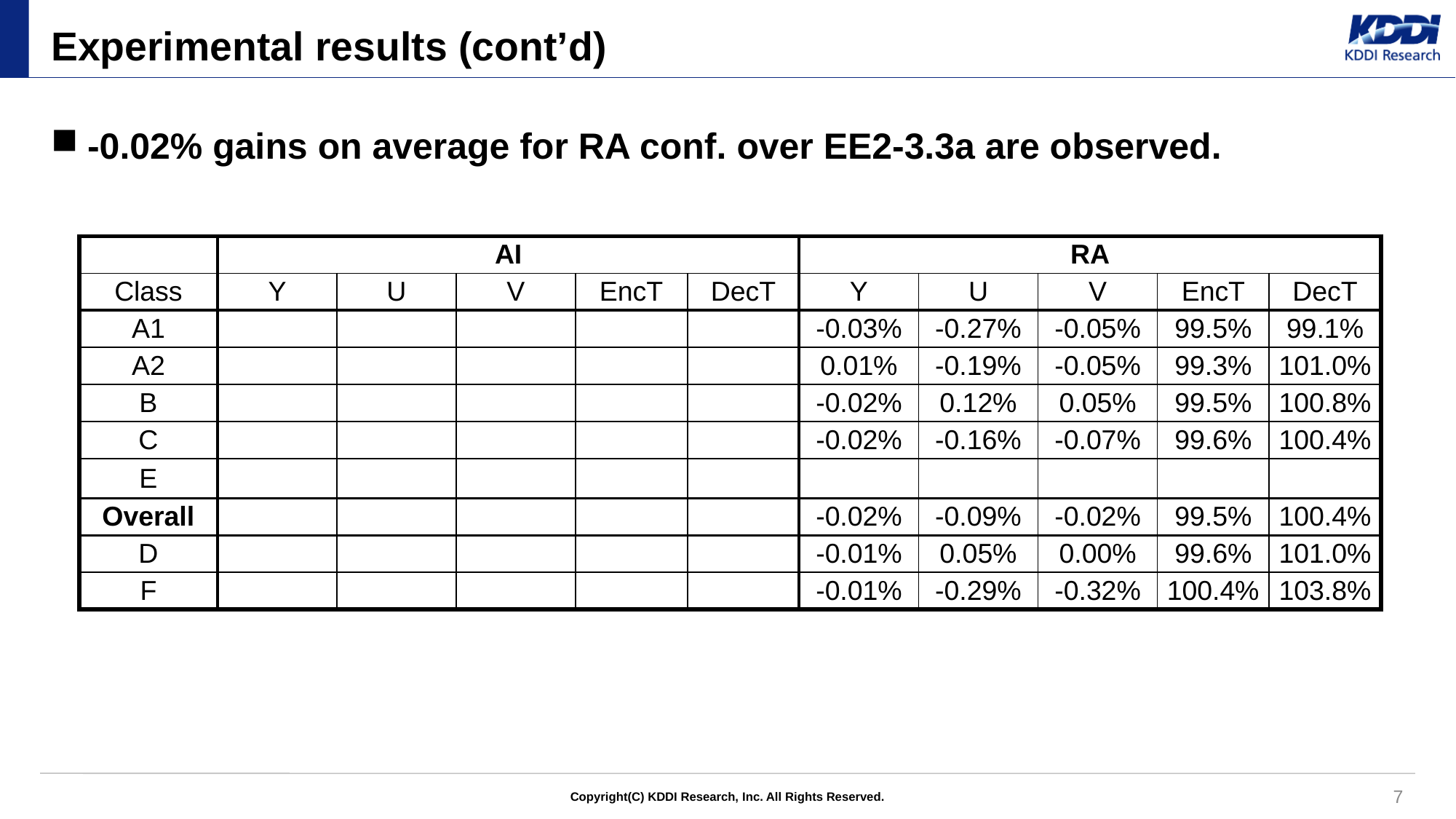

# Experimental results (cont’d)
-0.02% gains on average for RA conf. over EE2-3.3a are observed.

|  | AI |  | RA |  |  | RA |  | LB |  |  |
| --- | --- | --- | --- | --- | --- | --- | --- | --- | --- | --- |
| Class | Y | U | V | EncT | DecT | Y | U | V | EncT | DecT |
| A1 |  |  |  |  |  | -0.03% | -0.27% | -0.05% | 99.5% | 99.1% |
| A2 |  |  |  |  |  | 0.01% | -0.19% | -0.05% | 99.3% | 101.0% |
| B |  |  |  |  |  | -0.02% | 0.12% | 0.05% | 99.5% | 100.8% |
| C |  |  |  |  |  | -0.02% | -0.16% | -0.07% | 99.6% | 100.4% |
| E |  |  |  |  |  |  |  |  |  |  |
| Overall |  |  |  |  |  | -0.02% | -0.09% | -0.02% | 99.5% | 100.4% |
| D |  |  |  |  |  | -0.01% | 0.05% | 0.00% | 99.6% | 101.0% |
| F |  |  |  |  |  | -0.01% | -0.29% | -0.32% | 100.4% | 103.8% |
7